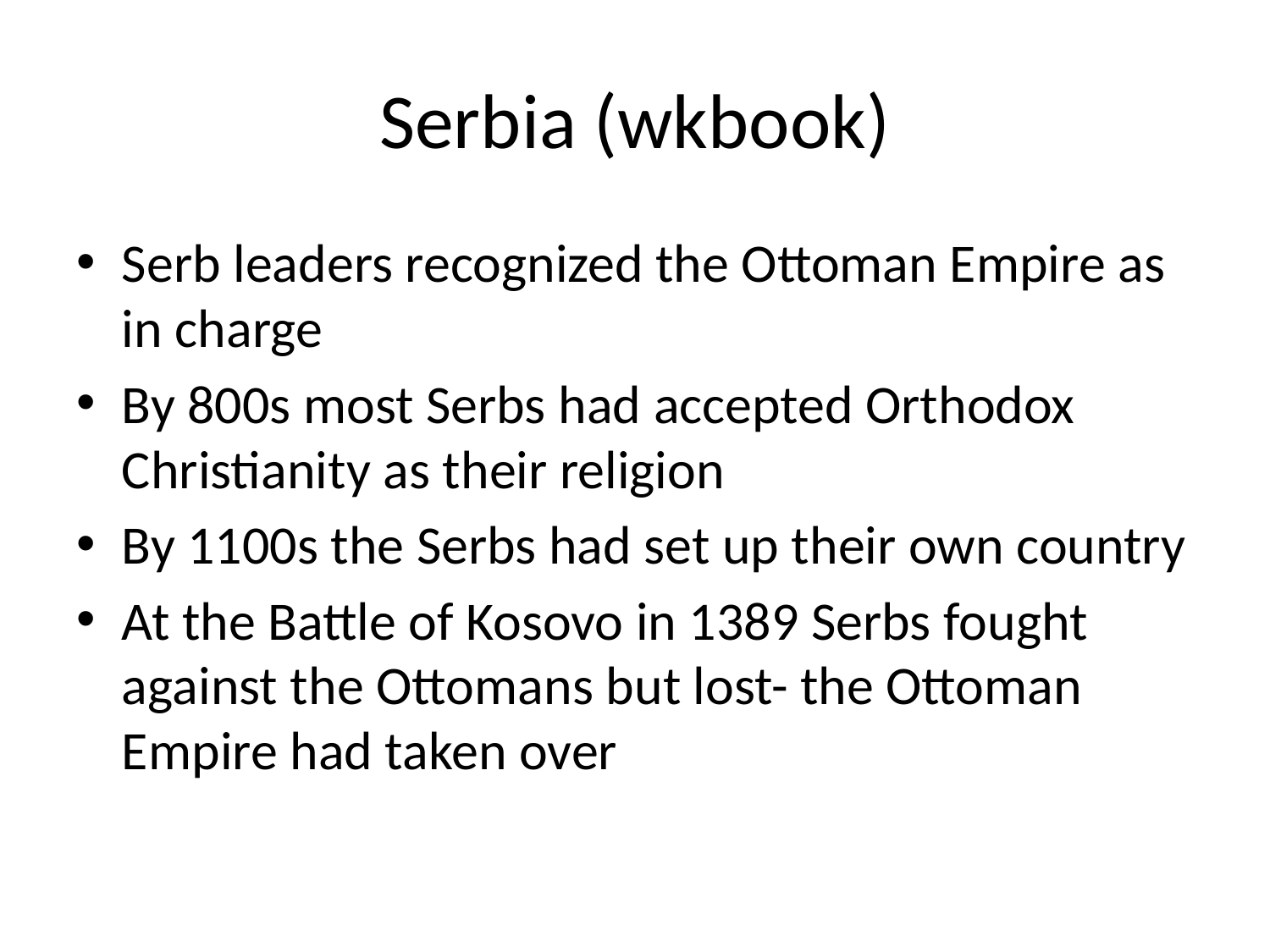

# Serbia (wkbook)
Serb leaders recognized the Ottoman Empire as in charge
By 800s most Serbs had accepted Orthodox Christianity as their religion
By 1100s the Serbs had set up their own country
At the Battle of Kosovo in 1389 Serbs fought against the Ottomans but lost- the Ottoman Empire had taken over